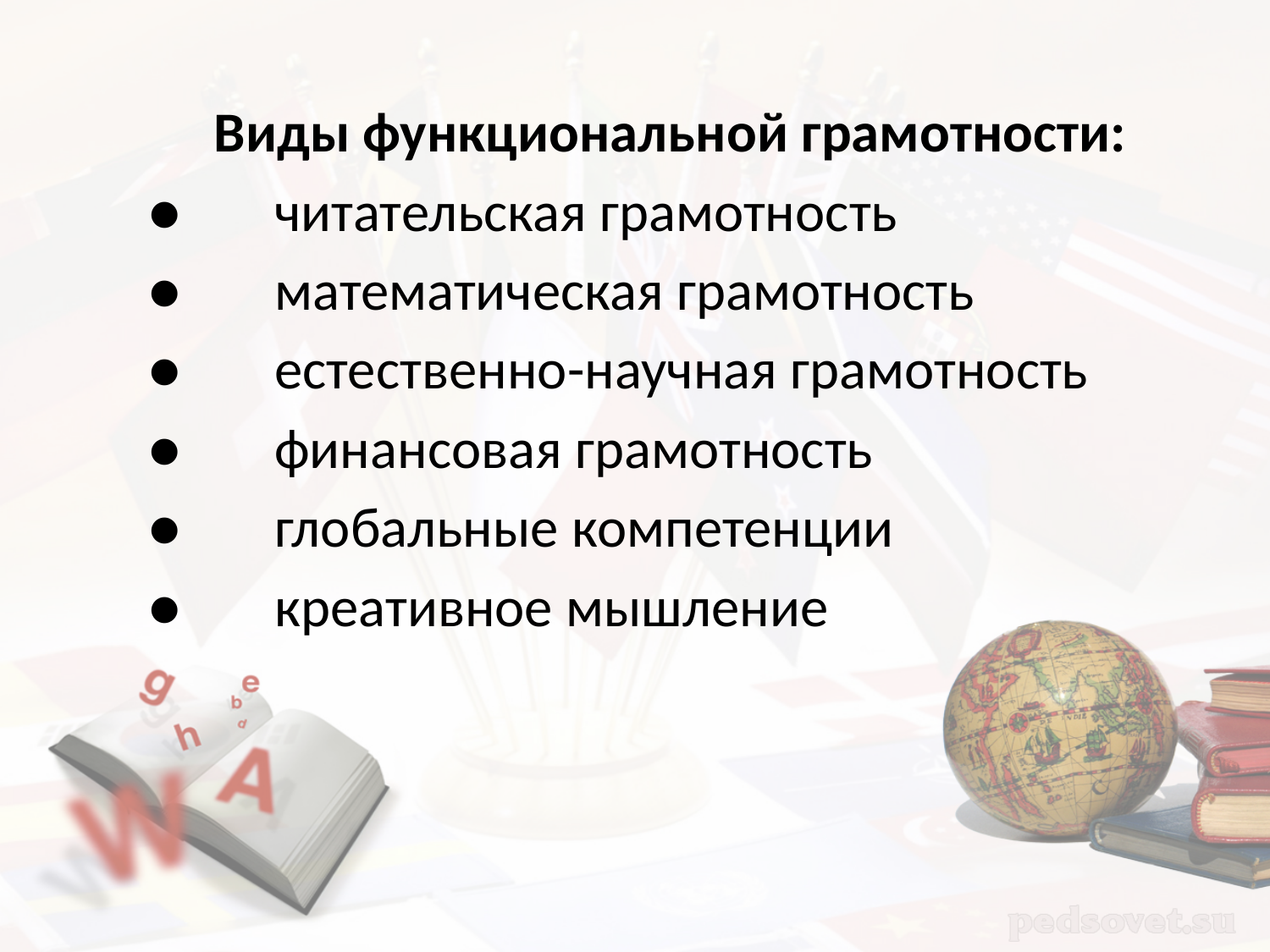

Виды функциональной грамотности:
●	читательская грамотность
●	математическая грамотность
●	естественно-научная грамотность
●	финансовая грамотность
●	глобальные компетенции
●	креативное мышление